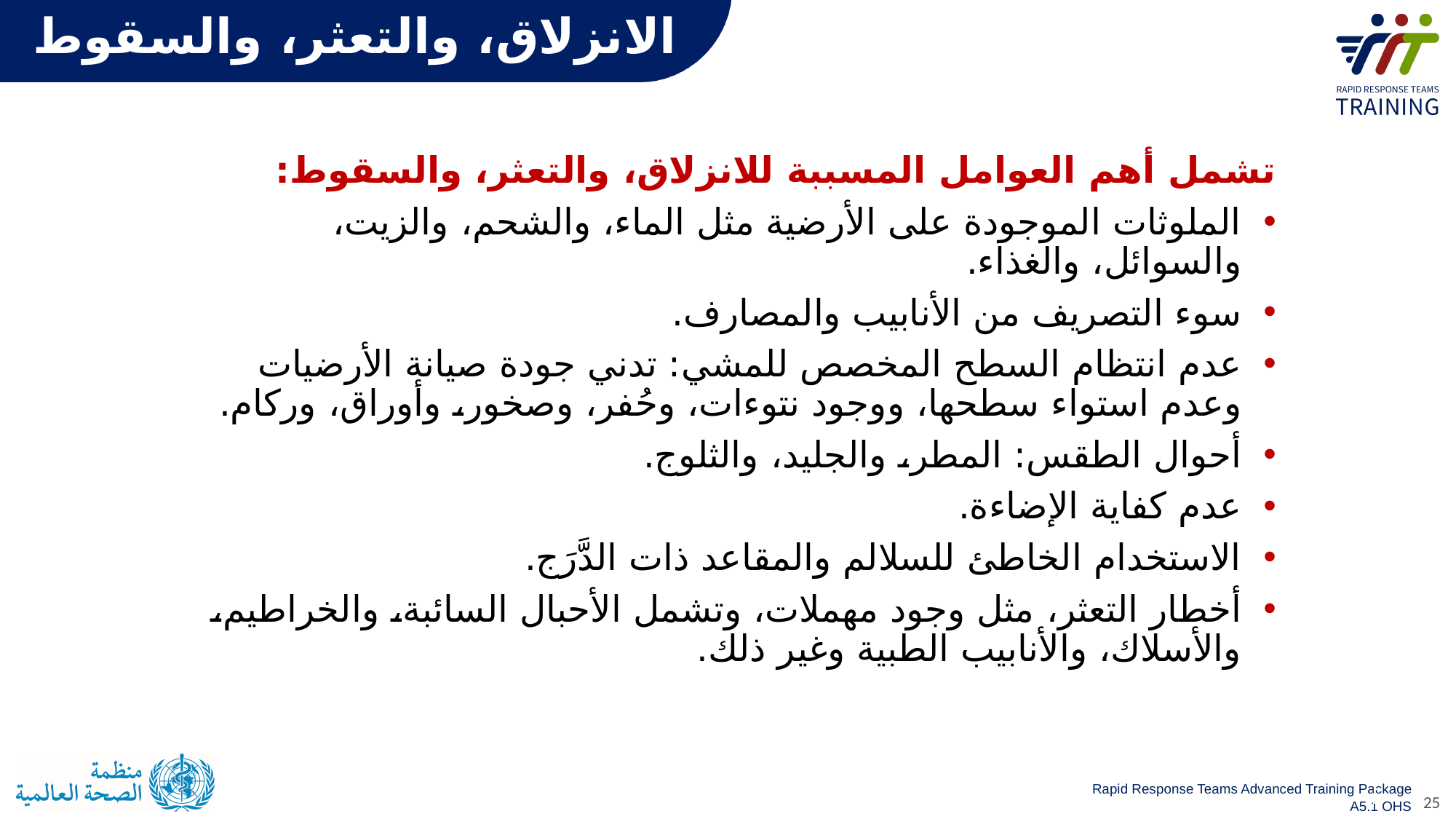

# الانزلاق، والتعثر، والسقوط
تشمل أهم العوامل المسببة للانزلاق، والتعثر، والسقوط:
الملوثات الموجودة على الأرضية مثل الماء، والشحم، والزيت، والسوائل، والغذاء.
سوء التصريف من الأنابيب والمصارف.
عدم انتظام السطح المخصص للمشي: تدني جودة صيانة الأرضيات وعدم استواء سطحها، ووجود نتوءات، وحُفر، وصخور، وأوراق، وركام.
أحوال الطقس: المطر، والجليد، والثلوج.
عدم كفاية الإضاءة.
الاستخدام الخاطئ للسلالم والمقاعد ذات الدَّرَج.
أخطار التعثر، مثل وجود مهملات، وتشمل الأحبال السائبة، والخراطيم، والأسلاك، والأنابيب الطبية وغير ذلك.
25